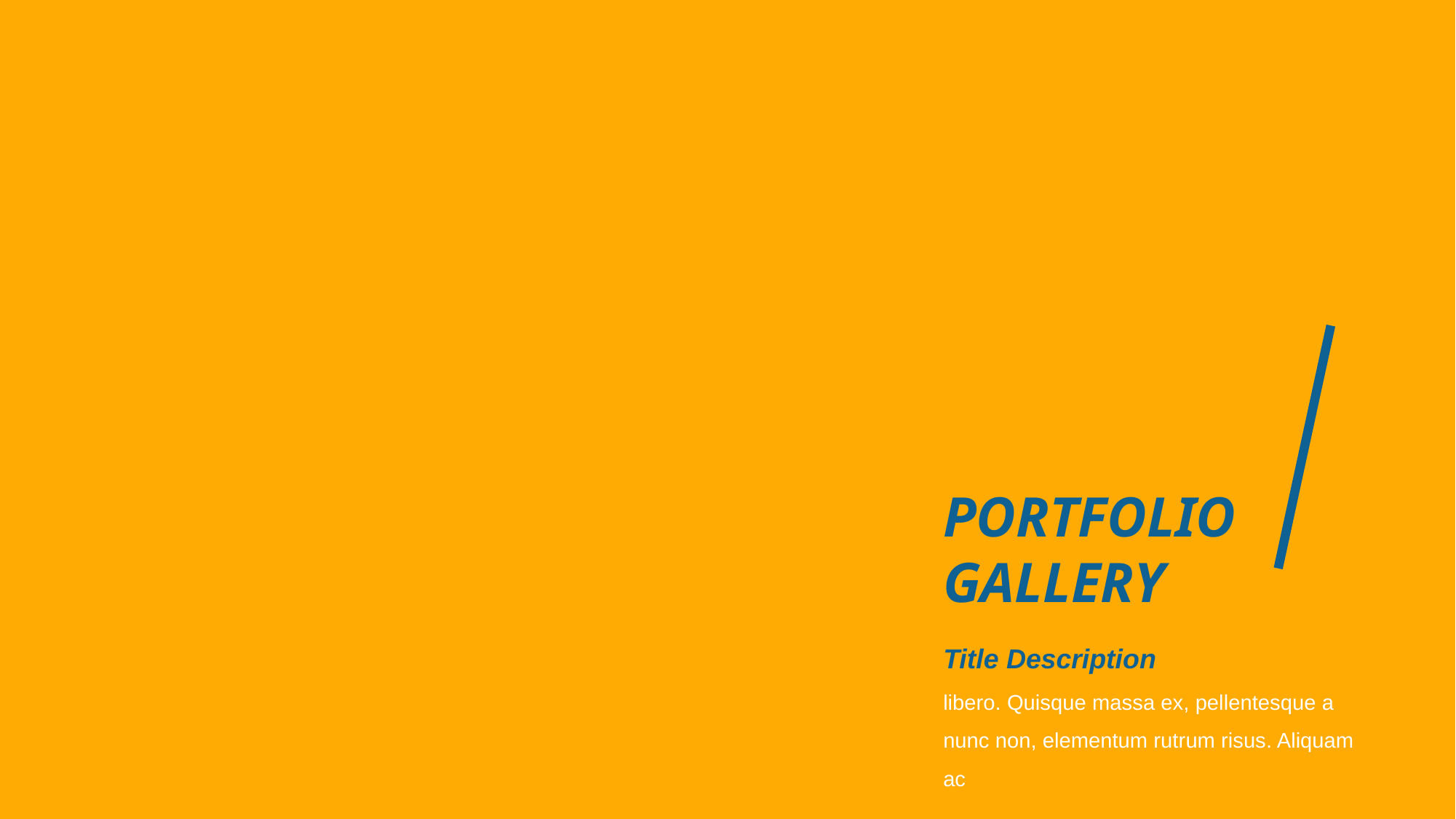

PORTFOLIO
GALLERY
Title Description
libero. Quisque massa ex, pellentesque a nunc non, elementum rutrum risus. Aliquam ac